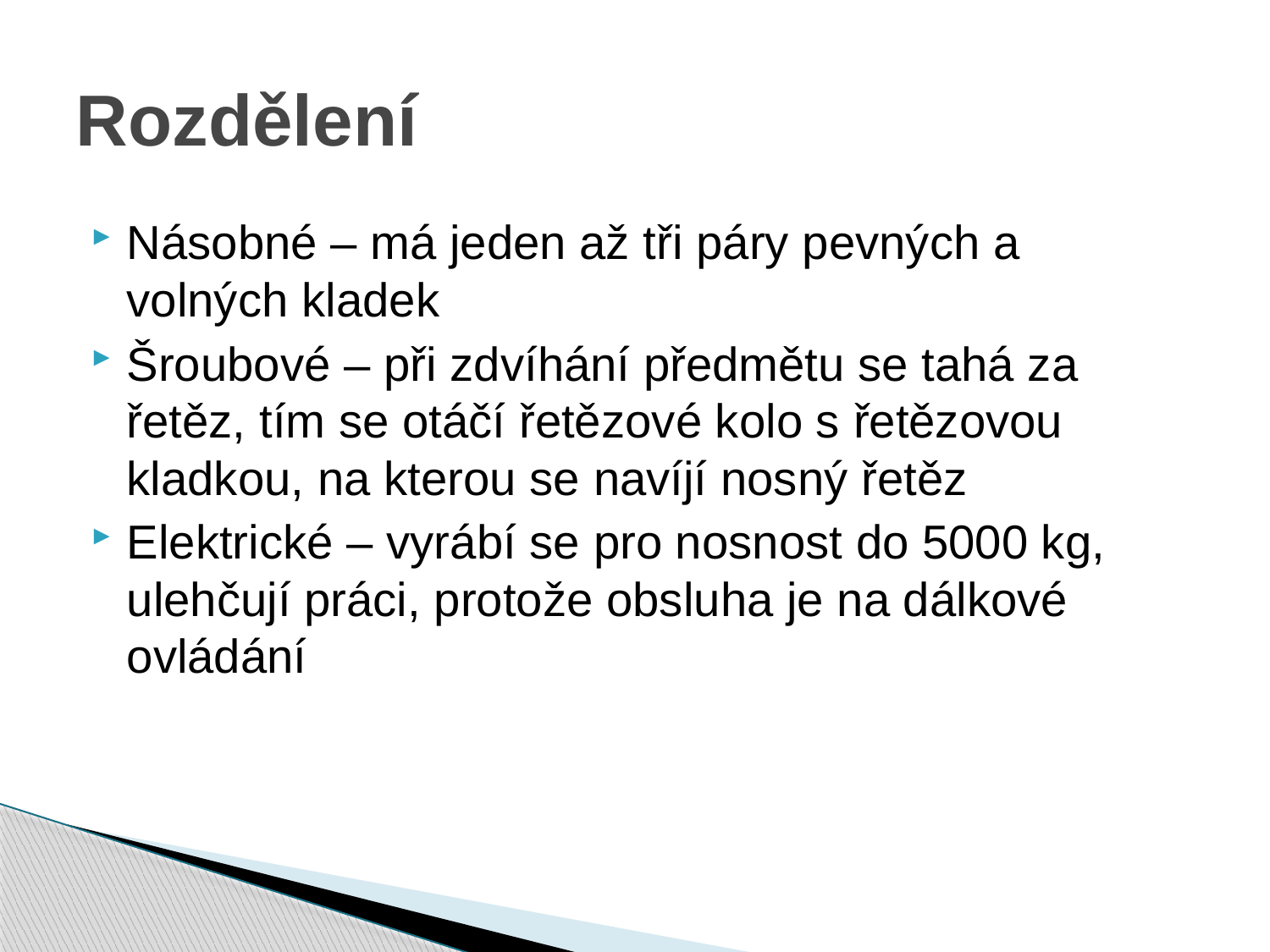

# Rozdělení
Násobné – má jeden až tři páry pevných a volných kladek
Šroubové – při zdvíhání předmětu se tahá za řetěz, tím se otáčí řetězové kolo s řetězovou kladkou, na kterou se navíjí nosný řetěz
Elektrické – vyrábí se pro nosnost do 5000 kg, ulehčují práci, protože obsluha je na dálkové ovládání